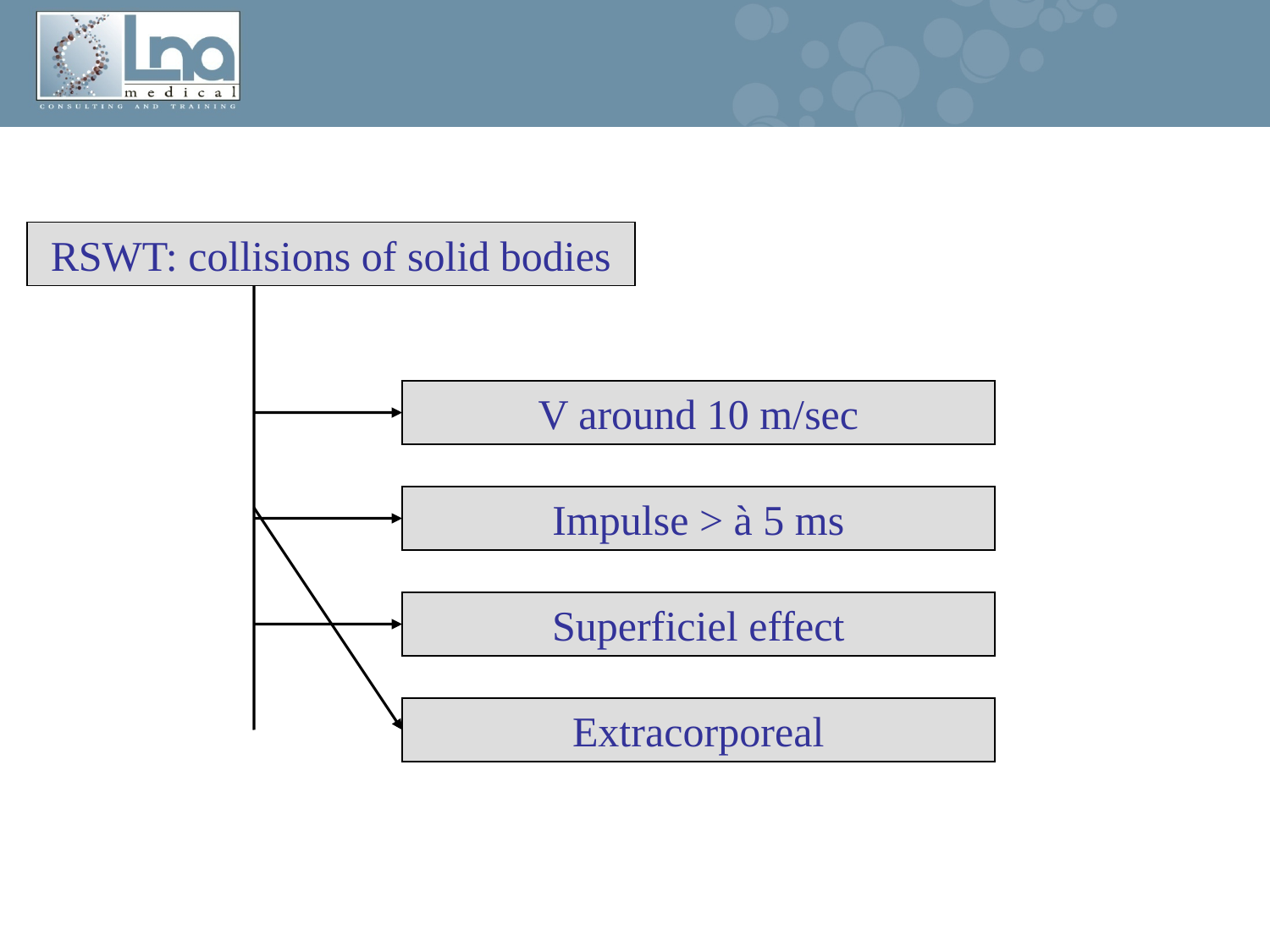

RSWT: collisions of solid bodies

V around 10 m/sec

Impulse > à 5 ms

Superficiel effect

Extracorporeal